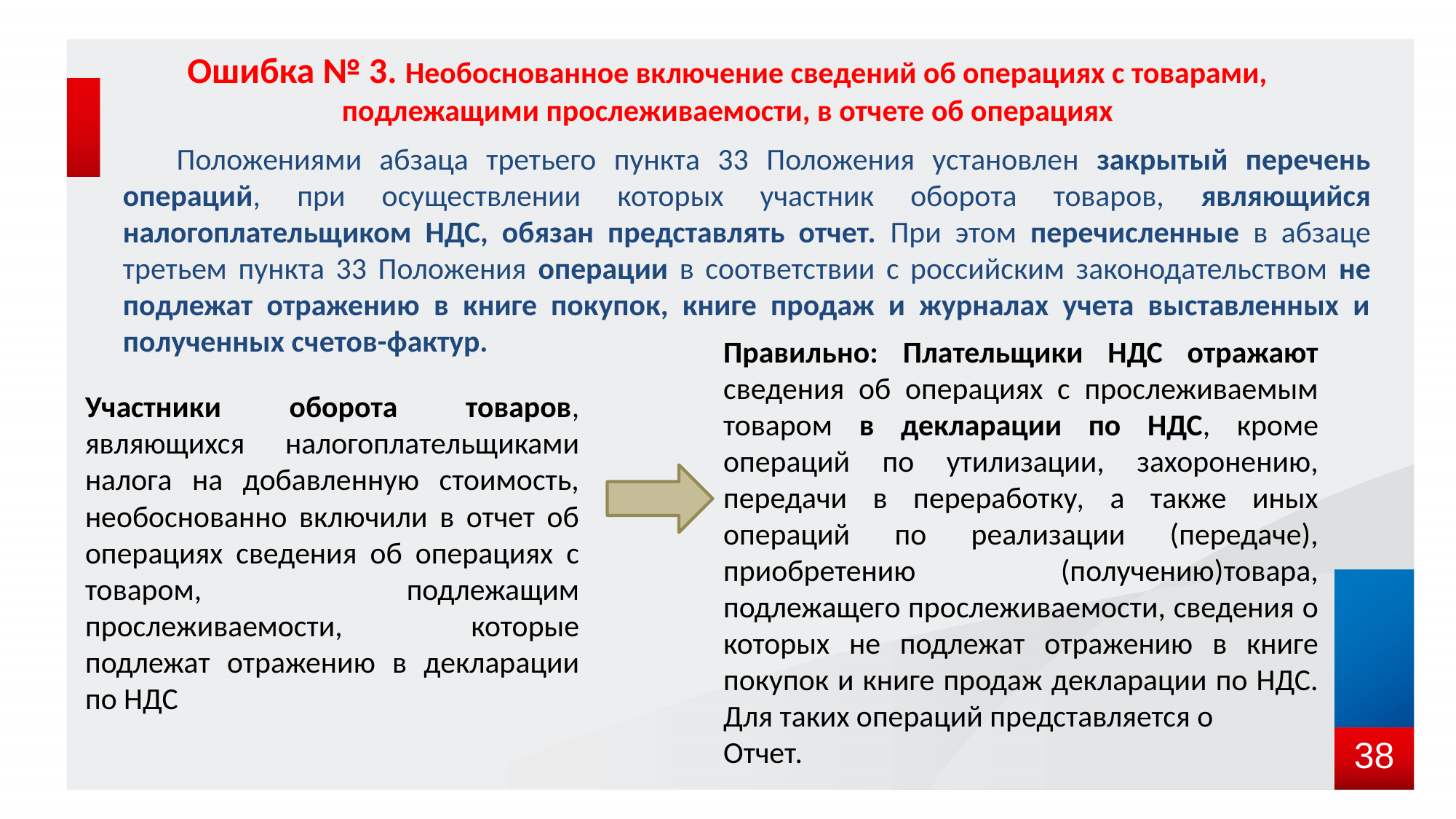

# Ошибка № 3. Необоснованное включение сведений об операциях с товарами, подлежащими прослеживаемости, в отчете об операциях
Положениями абзаца третьего пункта 33 Положения установлен закрытый перечень операций, при осуществлении которых участник оборота товаров, являющийся налогоплательщиком НДС, обязан представлять отчет. При этом перечисленные в абзаце третьем пункта 33 Положения операции в соответствии с российским законодательством не подлежат отражению в книге покупок, книге продаж и журналах учета выставленных и полученных счетов-фактур.

Правильно: Плательщики НДС отражают сведения об операциях с прослеживаемым товаром в декларации по НДС, кроме операций по утилизации, захоронению, передачи в переработку, а также иных операций по реализации (передаче), приобретению (получению)товара, подлежащего прослеживаемости, сведения о которых не подлежат отражению в книге покупок и книге продаж декларации по НДС. Для таких операций представляется о
Отчет.
Участники оборота товаров, являющихся налогоплательщиками налога на добавленную стоимость, необоснованно включили в отчет об операциях сведения об операциях с товаром, подлежащим прослеживаемости, которые подлежат отражению в декларации по НДС

38